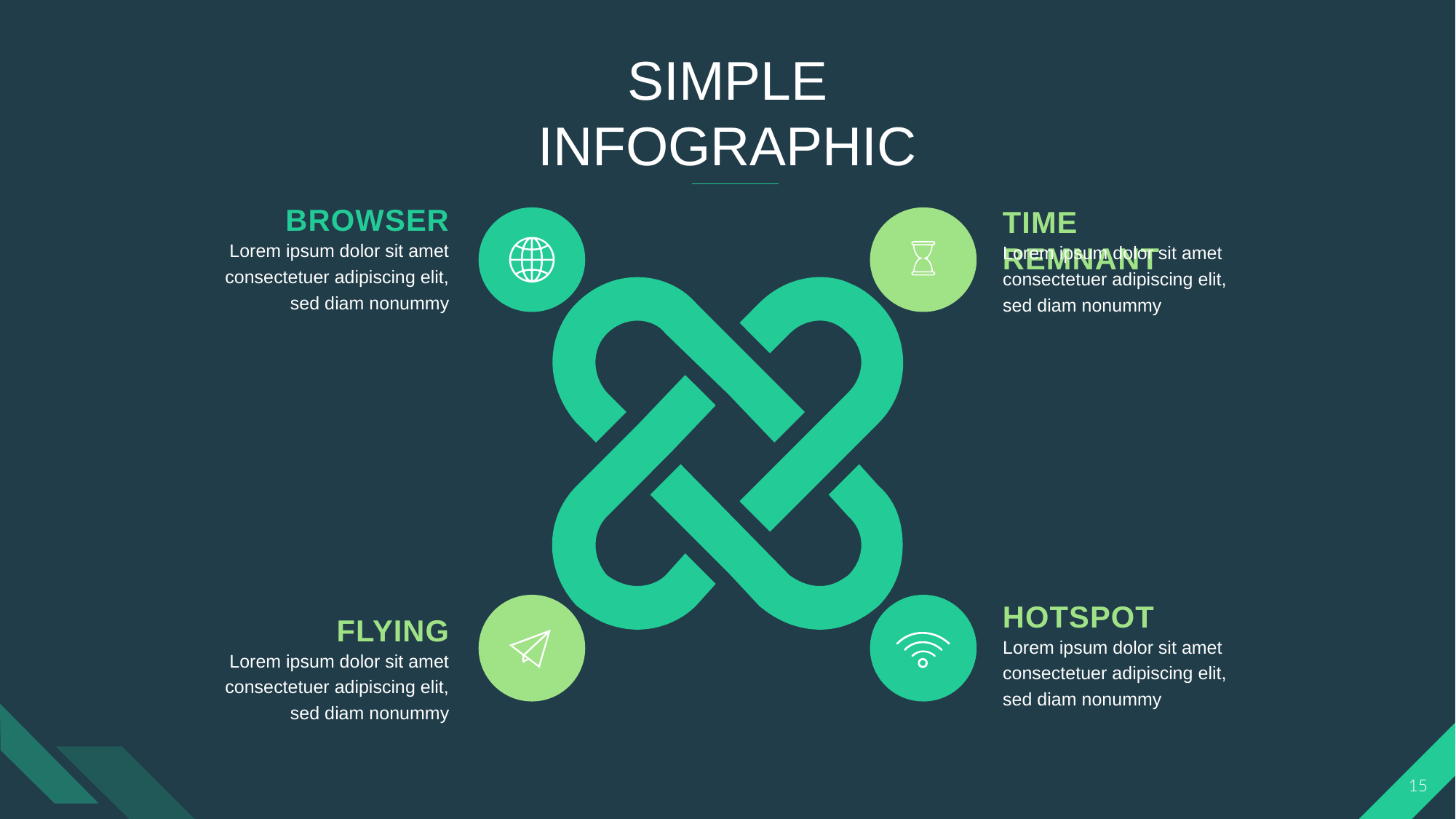

SIMPLE INFOGRAPHIC
BROWSER
Lorem ipsum dolor sit amet consectetuer adipiscing elit, sed diam nonummy
TIME REMNANT
Lorem ipsum dolor sit amet consectetuer adipiscing elit, sed diam nonummy

HOTSPOT
Lorem ipsum dolor sit amet consectetuer adipiscing elit, sed diam nonummy

FLYING
Lorem ipsum dolor sit amet consectetuer adipiscing elit, sed diam nonummy